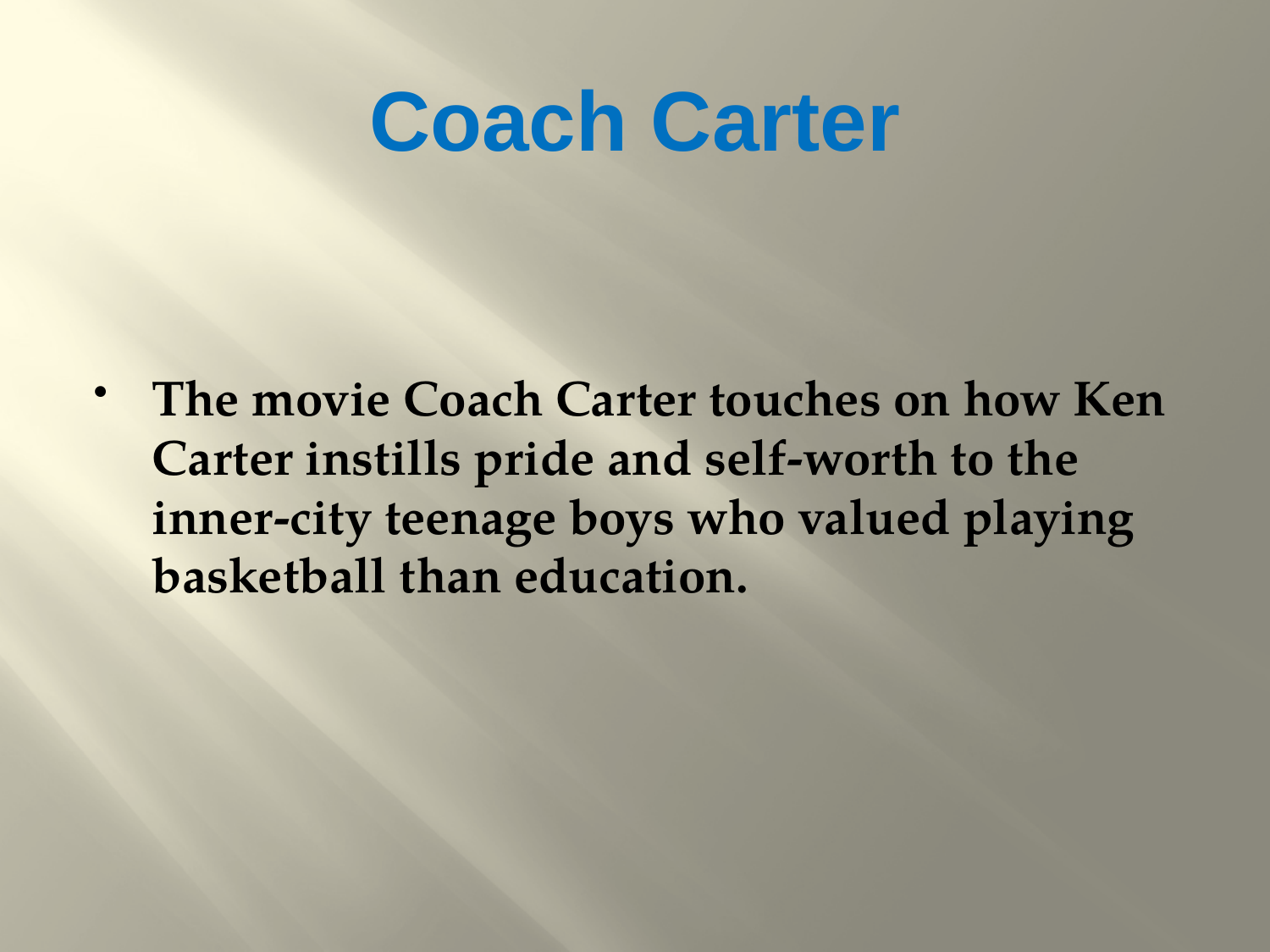

# Coach Carter

The movie Coach Carter touches on how Ken Carter instills pride and self-worth to the inner-city teenage boys who valued playing basketball than education.